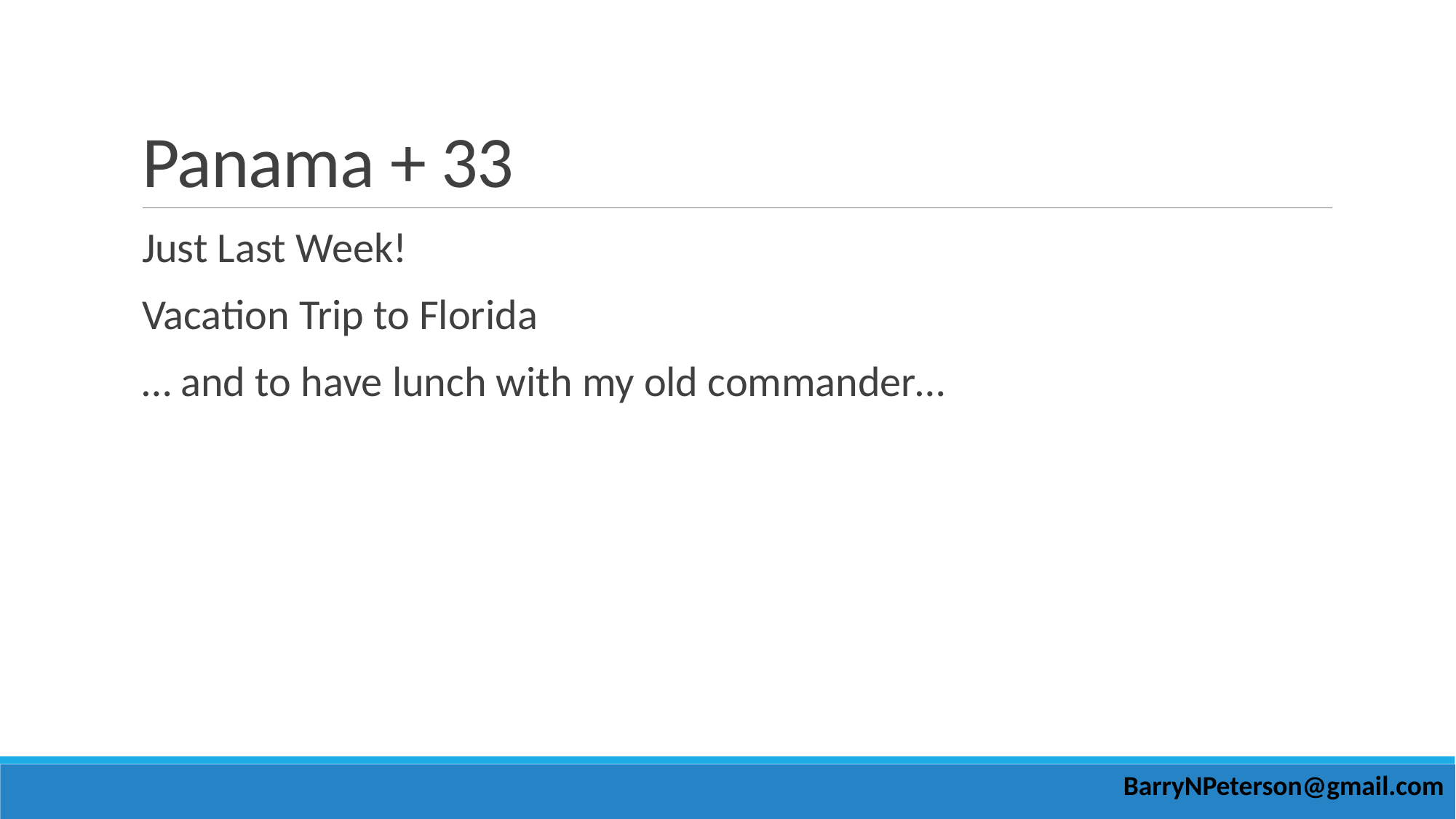

# Panama + 33
Just Last Week!
Vacation Trip to Florida
… and to have lunch with my old commander…
BarryNPeterson@gmail.com